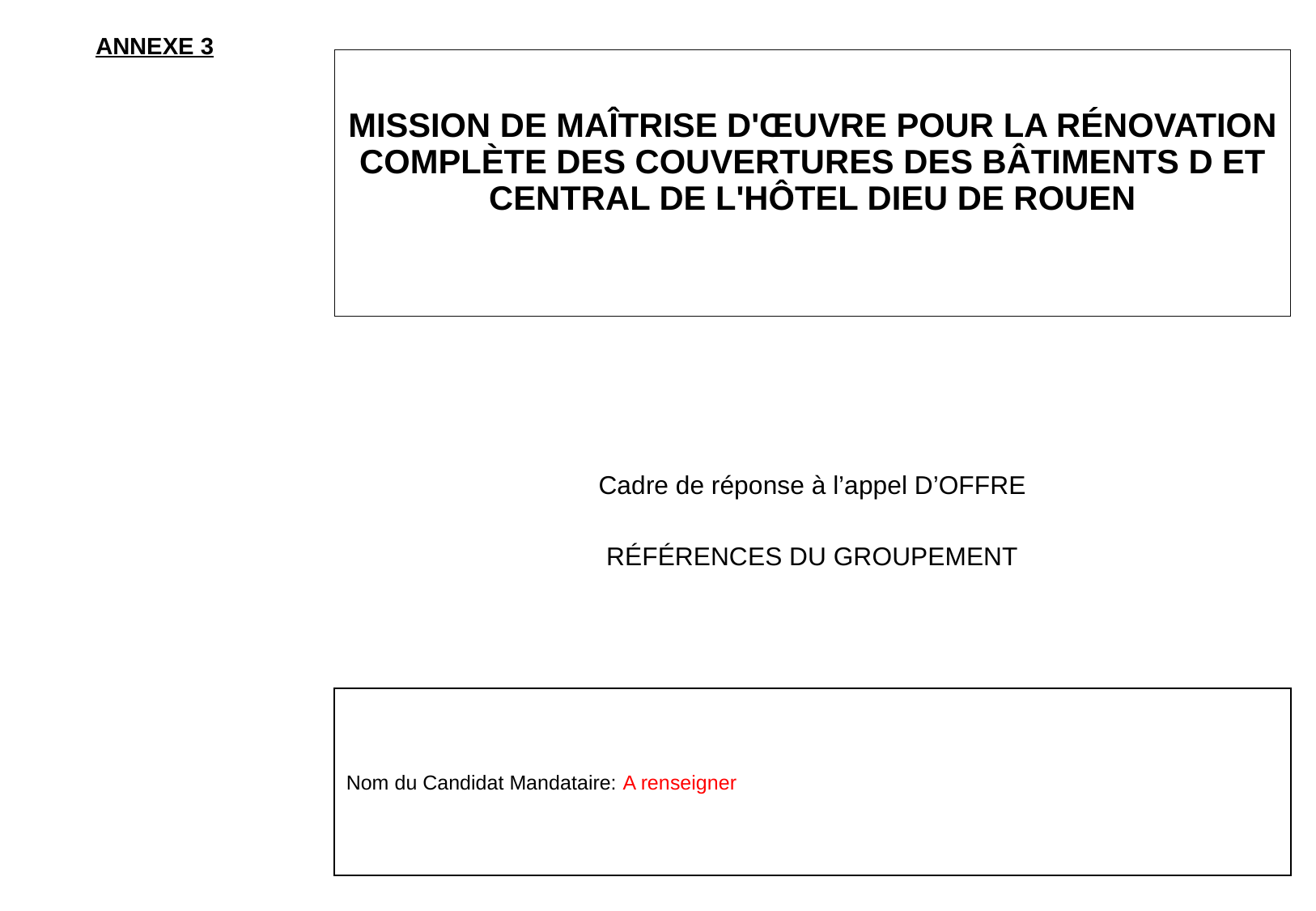

ANNEXE 3
# Mission de maîtrise d'œuvre pour la rénovation complète des couvertures des bâtiments D et Central de l'Hôtel Dieu de Rouen

Cadre de réponse à l’appel D’OFFRE

RÉFÉRENCES DU GROUPEMENT
Nom du Candidat Mandataire: A renseigner